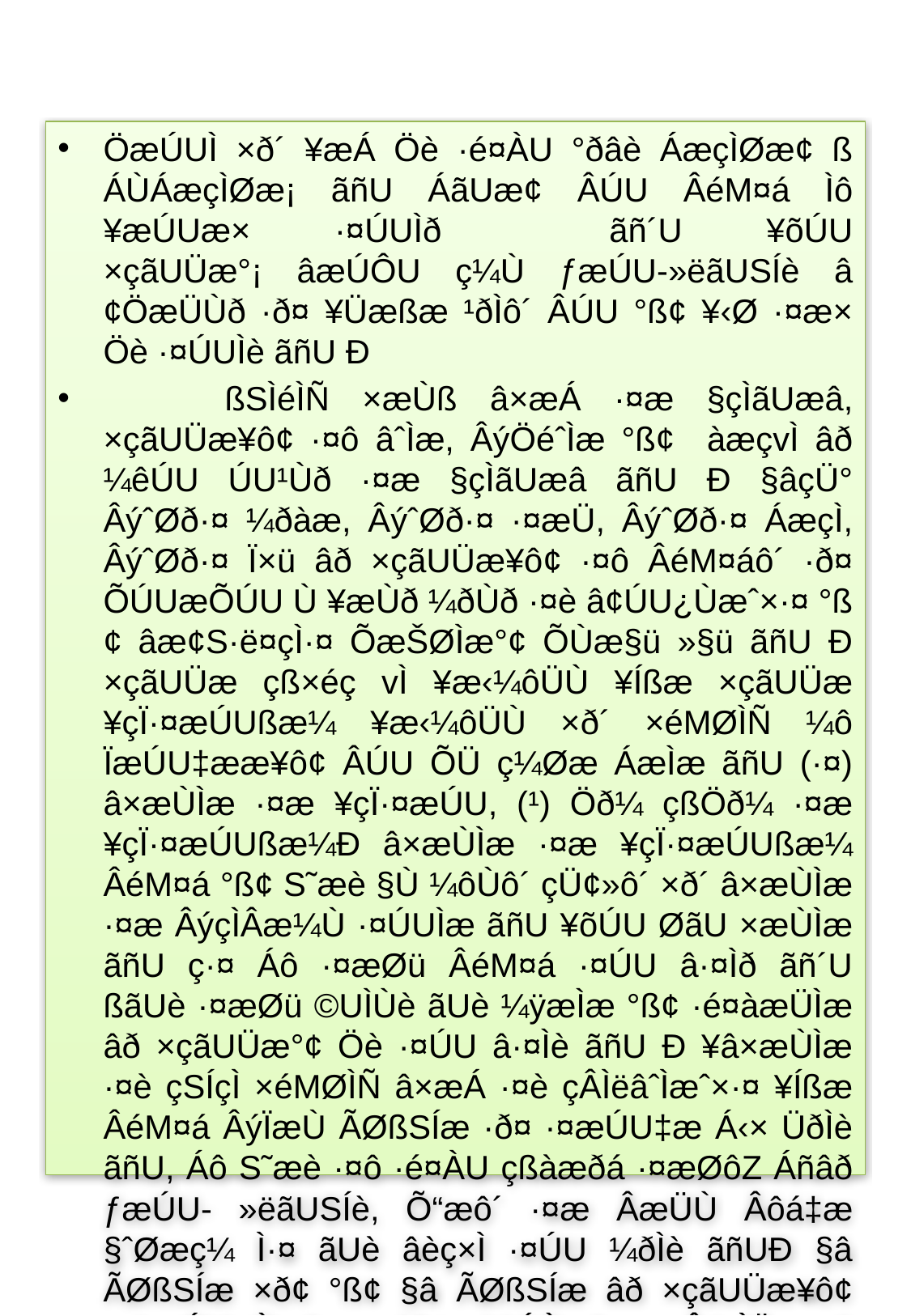

ÖæÚUÌ ×ð´ ¥æÁ Öè ·é¤ÀU °ðâè ÁæçÌØæ¢ ß ÁÙÁæçÌØæ¡ ãñU ÁãUæ¢ ÂÚU ÂéM¤á Ìô ¥æÚUæ× ·¤ÚUÌð  ãñ´U ¥õÚU ×çãUÜæ°¡ âæÚÔU ç¼Ù ƒæÚU-»ëãUSÍè â¢ÖæÜÙð ·ð¤ ¥Üæßæ ¹ðÌô´ ÂÚU °ß¢ ¥‹Ø ·¤æ× Öè ·¤ÚUÌè ãñU Ð
	ßSÌéÌÑ ×æÙß â×æÁ ·¤æ §çÌãUæâ, ×çãUÜæ¥ô¢ ·¤ô âˆÌæ, ÂýÖéˆÌæ °ß¢  àæçvÌ âð ¼êÚU ÚU¹Ùð ·¤æ §çÌãUæâ ãñU Ð §âçÜ° ÂýˆØð·¤ ¼ðàæ, ÂýˆØð·¤ ·¤æÜ, ÂýˆØð·¤ ÁæçÌ, ÂýˆØð·¤ Ï×ü âð ×çãUÜæ¥ô¢ ·¤ô ÂéM¤áô´ ·ð¤ ÕÚUæÕÚU Ù ¥æÙð ¼ðÙð ·¤è â¢ÚU¿Ùæˆ×·¤ °ß¢ âæ¢S·ë¤çÌ·¤ ÕæŠØÌæ°¢ ÕÙæ§ü »§ü ãñU Ð ×çãUÜæ çß×éç vÌ ¥æ‹¼ôÜÙ ¥Íßæ ×çãUÜæ ¥çÏ·¤æÚUßæ¼ ¥æ‹¼ôÜÙ ×ð´ ×éMØÌÑ ¼ô ÏæÚU‡ææ¥ô¢ ÂÚU ÕÜ ç¼Øæ ÁæÌæ ãñU (·¤) â×æÙÌæ ·¤æ ¥çÏ·¤æÚU, (¹) Öð¼ çßÖð¼ ·¤æ ¥çÏ·¤æÚUßæ¼Ð â×æÙÌæ ·¤æ ¥çÏ·¤æÚUßæ¼ ÂéM¤á °ß¢ S˜æè §Ù ¼ôÙô´ çÜ¢»ô´ ×ð´ â×æÙÌæ ·¤æ ÂýçÌÂæ¼Ù ·¤ÚUÌæ ãñU ¥õÚU ØãU ×æÙÌæ ãñU ç·¤ Áô ·¤æØü ÂéM¤á ·¤ÚU â·¤Ìð ãñ´U ßãUè ·¤æØü ©UÌÙè ãUè ¼ÿæÌæ °ß¢ ·é¤àæÜÌæ âð ×çãUÜæ°¢ Öè ·¤ÚU â·¤Ìè ãñU Ð ¥â×æÙÌæ ·¤è çSÍçÌ ×éMØÌÑ â×æÁ ·¤è çÂÌëâˆÌæˆ×·¤ ¥Íßæ ÂéM¤á ÂýÏæÙ ÃØßSÍæ ·ð¤ ·¤æÚU‡æ Á‹× ÜðÌè ãñU, Áô S˜æè ·¤ô ·é¤ÀU çßàæðá ·¤æØôZ Áñâð ƒæÚU- »ëãUSÍè, Õ“æô´ ·¤æ ÂæÜÙ Âôá‡æ §ˆØæç¼ Ì·¤ ãUè âèç×Ì ·¤ÚU ¼ðÌè ãñUÐ §â ÃØßSÍæ ×ð¢ °ß¢ §â ÃØßSÍæ âð ×çãUÜæ¥ô¢ ·¤è ÚU¿Ùæˆ×·¤ °ß¢ âëÁÙæˆ×·¤ ÂýçÌÖæ â¢·é¤ç¿Ì °ß¢ ·é¢¤çÆUÌ ãUô ÁæÌè ãñU Ð Öð¼ çßÖð¼ ·¤æ ¥çÏ·¤æÚUßæ¼ ÂéM¤á °ß¢ ×çãUÜæ Á»Ì ×ð´ àææÚUèçÚU·¤ °ß¢ Âýæ·ë¤çÌ·¤ Öð¼ ·¤è âæßüÖõç·¤Ìæ ·¤ô Sßè·¤æÚU ·¤ÚUÌæ ãñUÐ ÂéM¤á ¥õÚU S˜æè ·ð¤ Õè¿ àææÚUèçÚU·¤ ¥‹ÌÚU ©UÙ·ð¤ Ú¢U» M¤Â, ¥æ·¤æÚU Âý·¤æÚU §ˆØæç¼ àææÚUèçÚU·¤ ¥æÏæÚU ÂÚU çÙç×üÌ ãñU Ð
	ØêÚUôÂ ×ð´ vßè´ àæÌæy¼è ·ð¤ ¥¢Ì ÌÍæ w®ßè´ àæÌæy¼è ·ð¤ ÂýæÚ¢UÖ ×ð´ ÙæÚUè ×éç vÌ ¥æ‹¼ôÜÙ ¿Üð Ð ¥æÁ Ìô ßãUæ¢ ÙæÚUèßæ¼è ¥æ‹¼ôÜÙ ¥ˆØ‹Ì ÃØæÂ·¤ ãñUÐ ãU×æÚÔU ¼ðàæ ×ð´ ØãU ¥æ‹¼ôÜÙ ¥æÁæ¼è ·¤è ÜÇ¸Uæ§ü ×ð¢ ÕãéUÌ âæÏæÚU‡æ Íæ Ð